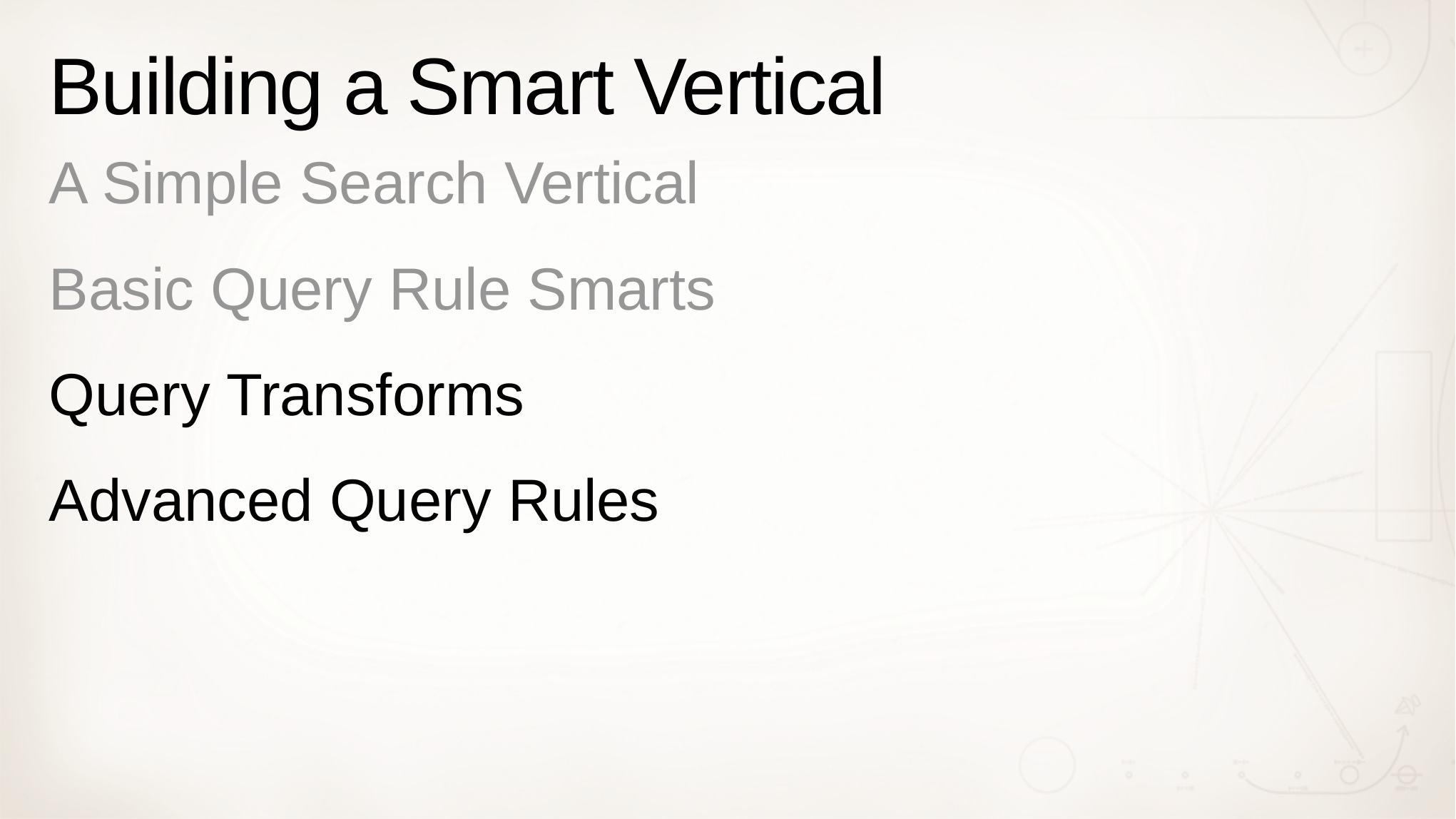

# Building a Smart Vertical
A Simple Search Vertical
Basic Query Rule Smarts
Query Transforms
Advanced Query Rules